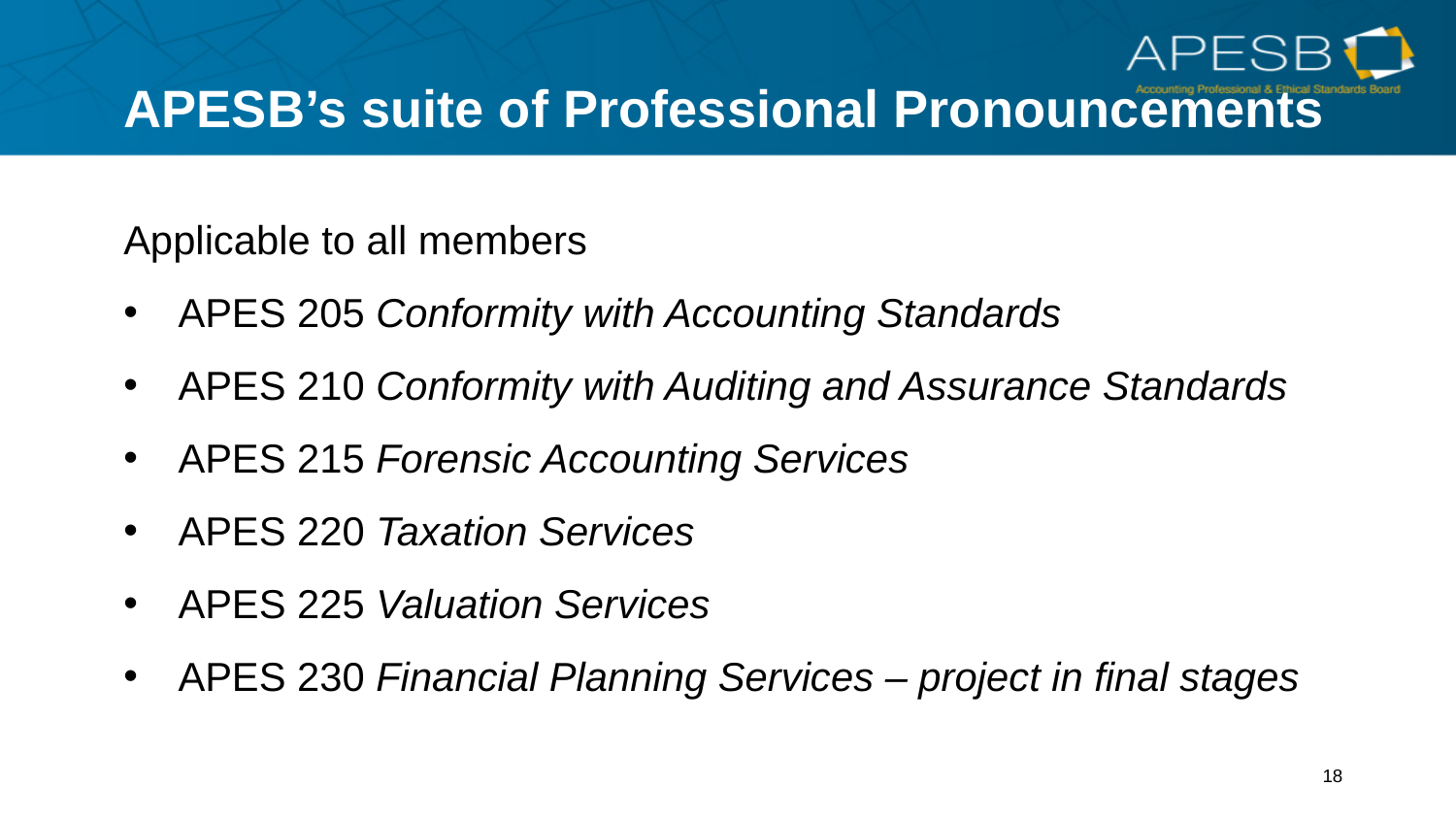

# APESB’s suite of Professional Pronouncements
Applicable to all members
APES 205 Conformity with Accounting Standards
APES 210 Conformity with Auditing and Assurance Standards
APES 215 Forensic Accounting Services
APES 220 Taxation Services
APES 225 Valuation Services
APES 230 Financial Planning Services – project in final stages